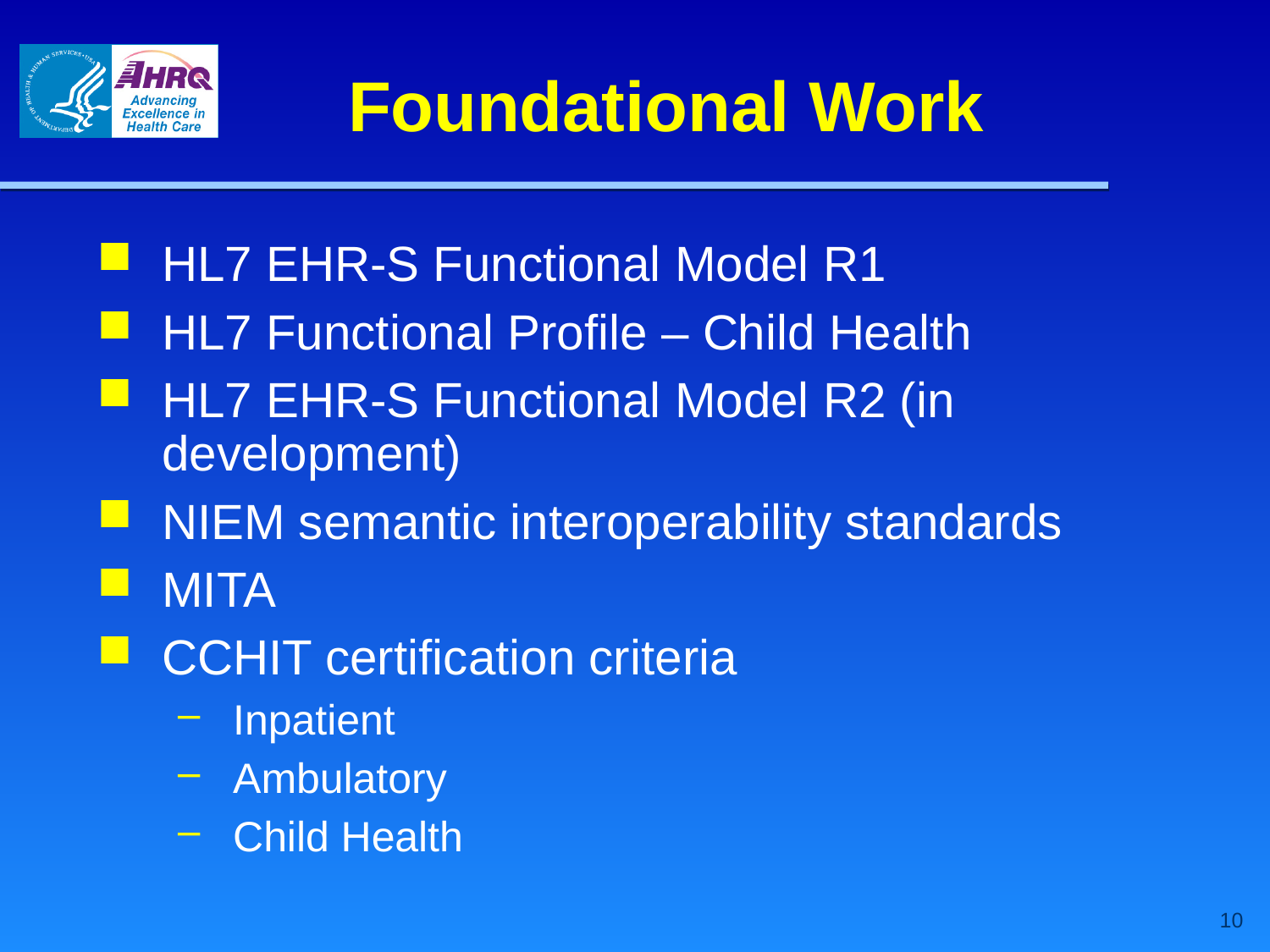

Foundational Work
HL7 EHR-S Functional Model R1
HL7 Functional Profile – Child Health
HL7 EHR-S Functional Model R2 (in development)
NIEM semantic interoperability standards
MITA
CCHIT certification criteria
Inpatient
Ambulatory
Child Health
10